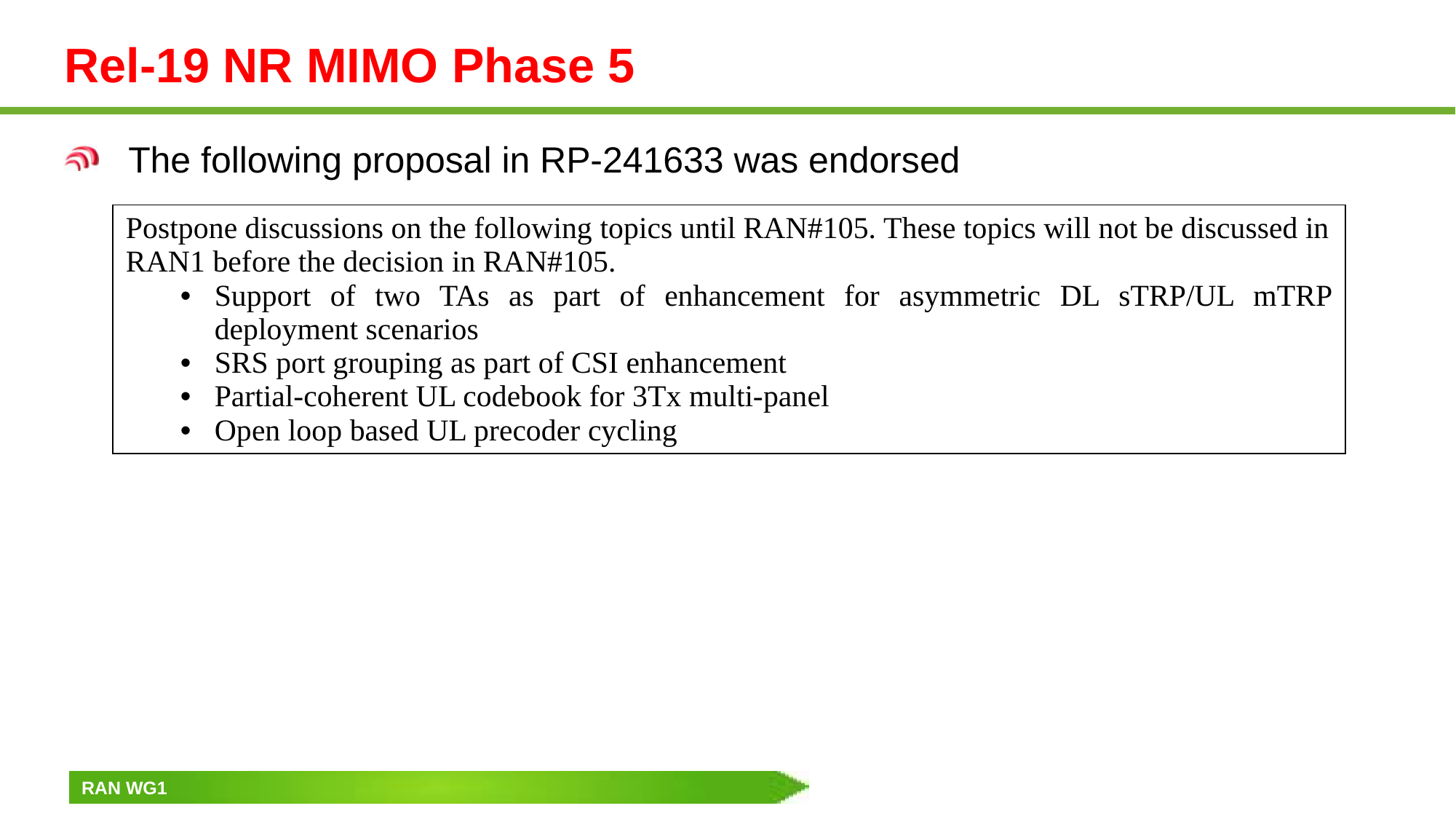

# Rel-19 NR MIMO Phase 5
The following proposal in RP-241633 was endorsed

| Postpone discussions on the following topics until RAN#105. These topics will not be discussed in RAN1 before the decision in RAN#105. Support of two TAs as part of enhancement for asymmetric DL sTRP/UL mTRP deployment scenarios SRS port grouping as part of CSI enhancement Partial-coherent UL codebook for 3Tx multi-panel Open loop based UL precoder cycling |
| --- |